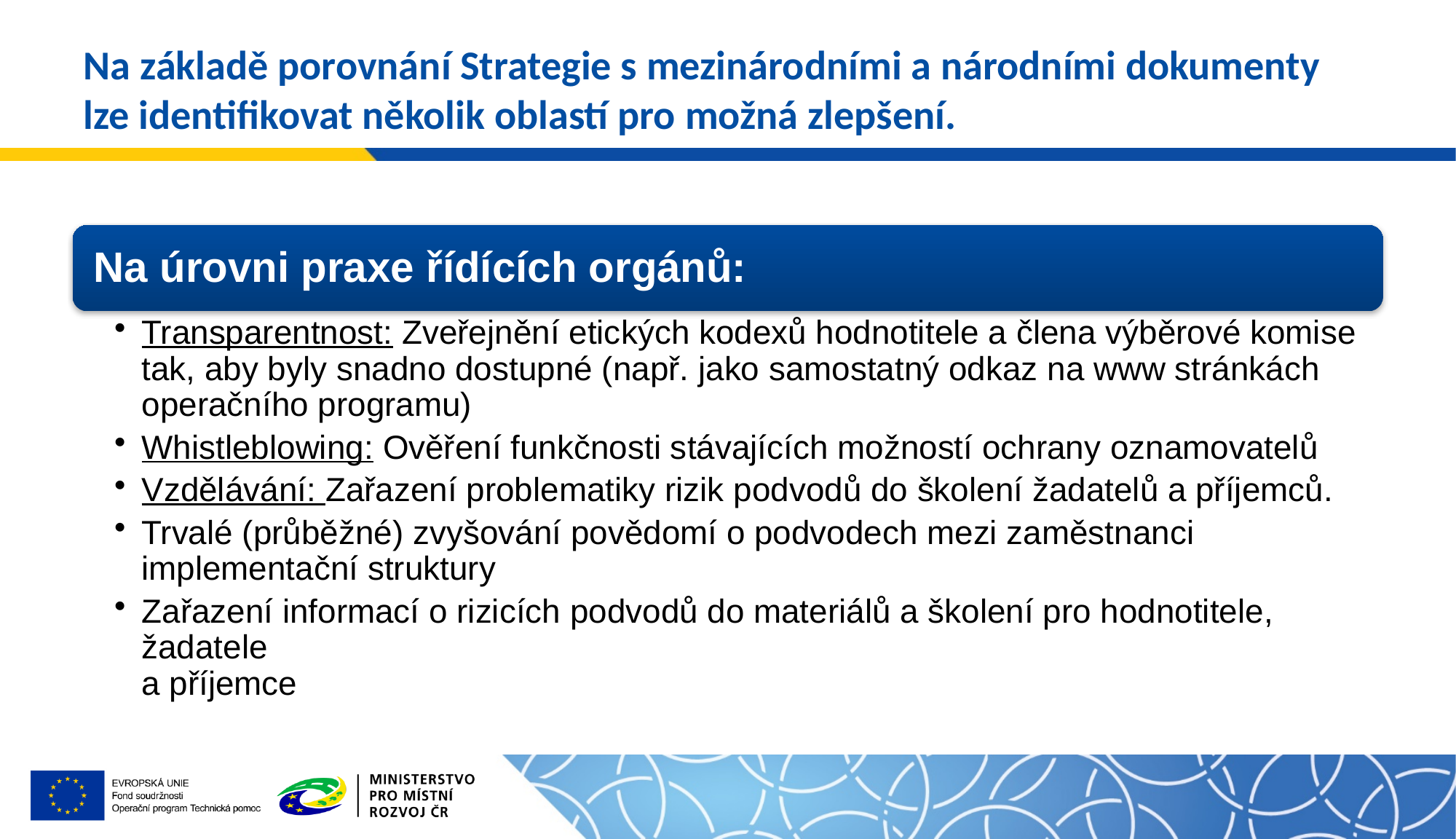

# Na základě porovnání Strategie s mezinárodními a národními dokumenty lze identifikovat několik oblastí pro možná zlepšení.
Na úrovni praxe řídících orgánů:
Transparentnost: Zveřejnění etických kodexů hodnotitele a člena výběrové komise tak, aby byly snadno dostupné (např. jako samostatný odkaz na www stránkách operačního programu)
Whistleblowing: Ověření funkčnosti stávajících možností ochrany oznamovatelů
Vzdělávání: Zařazení problematiky rizik podvodů do školení žadatelů a příjemců.
Trvalé (průběžné) zvyšování povědomí o podvodech mezi zaměstnanci implementační struktury
Zařazení informací o rizicích podvodů do materiálů a školení pro hodnotitele, žadatele
a příjemce